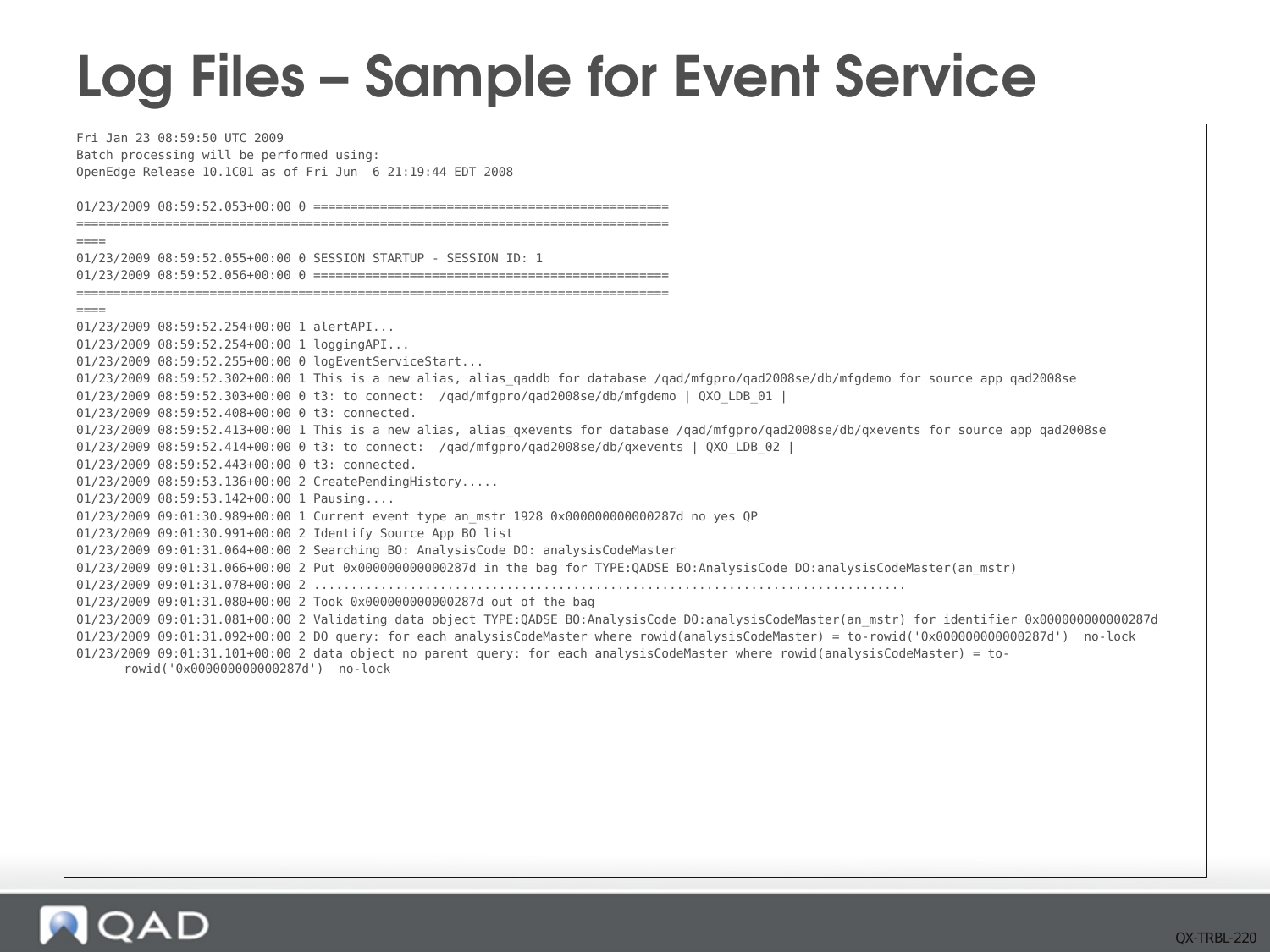

# Log Files – Sample for Event Service
Fri Jan 23 08:59:50 UTC 2009
Batch processing will be performed using:
OpenEdge Release 10.1C01 as of Fri Jun  6 21:19:44 EDT 2008

01/23/2009 08:59:52.053+00:00 0 ================================================
================================================================================
====
01/23/2009 08:59:52.055+00:00 0 SESSION STARTUP - SESSION ID: 1
01/23/2009 08:59:52.056+00:00 0 ================================================
================================================================================
====
01/23/2009 08:59:52.254+00:00 1 alertAPI...
01/23/2009 08:59:52.254+00:00 1 loggingAPI...
01/23/2009 08:59:52.255+00:00 0 logEventServiceStart...
01/23/2009 08:59:52.302+00:00 1 This is a new alias, alias_qaddb for database /qad/mfgpro/qad2008se/db/mfgdemo for source app qad2008se
01/23/2009 08:59:52.303+00:00 0 t3: to connect:  /qad/mfgpro/qad2008se/db/mfgdemo | QXO_LDB_01 |
01/23/2009 08:59:52.408+00:00 0 t3: connected.
01/23/2009 08:59:52.413+00:00 1 This is a new alias, alias_qxevents for database /qad/mfgpro/qad2008se/db/qxevents for source app qad2008se
01/23/2009 08:59:52.414+00:00 0 t3: to connect:  /qad/mfgpro/qad2008se/db/qxevents | QXO_LDB_02 |
01/23/2009 08:59:52.443+00:00 0 t3: connected.
01/23/2009 08:59:53.136+00:00 2 CreatePendingHistory.....
01/23/2009 08:59:53.142+00:00 1 Pausing....
01/23/2009 09:01:30.989+00:00 1 Current event type an_mstr 1928 0x000000000000287d no yes QP
01/23/2009 09:01:30.991+00:00 2 Identify Source App BO list
01/23/2009 09:01:31.064+00:00 2 Searching BO: AnalysisCode DO: analysisCodeMaster
01/23/2009 09:01:31.066+00:00 2 Put 0x000000000000287d in the bag for TYPE:QADSE BO:AnalysisCode DO:analysisCodeMaster(an_mstr)
01/23/2009 09:01:31.078+00:00 2 ................................................................................
01/23/2009 09:01:31.080+00:00 2 Took 0x000000000000287d out of the bag
01/23/2009 09:01:31.081+00:00 2 Validating data object TYPE:QADSE BO:AnalysisCode DO:analysisCodeMaster(an_mstr) for identifier 0x000000000000287d
01/23/2009 09:01:31.092+00:00 2 DO query: for each analysisCodeMaster where rowid(analysisCodeMaster) = to-rowid('0x000000000000287d')  no-lock
01/23/2009 09:01:31.101+00:00 2 data object no parent query: for each analysisCodeMaster where rowid(analysisCodeMaster) = to-rowid('0x000000000000287d')  no-lock
QX-TRBL-220